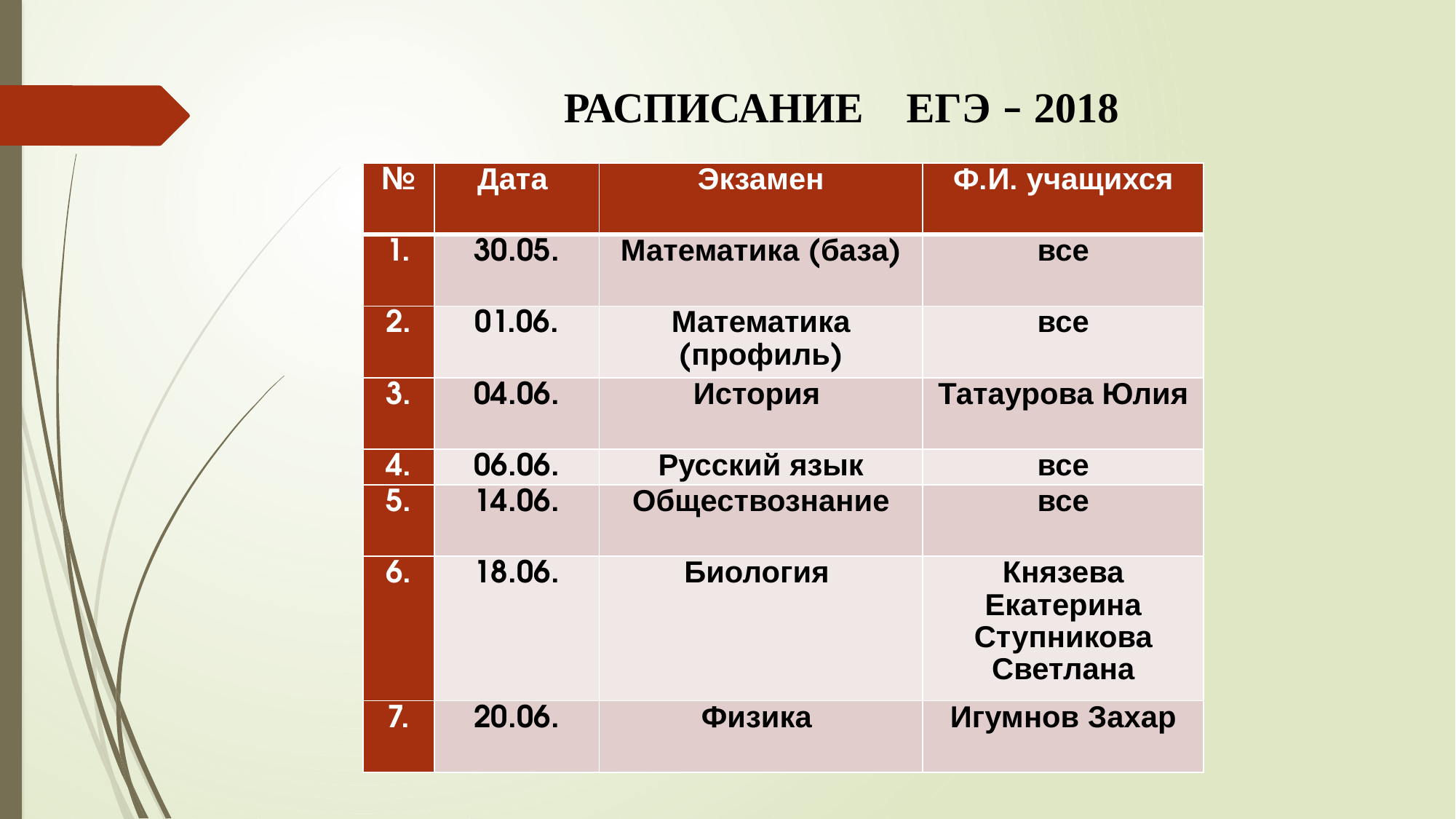

# РАСПИСАНИЕ    ЕГЭ – 2018
| № | Дата | Экзамен | Ф.И. учащихся |
| --- | --- | --- | --- |
| 1. | 30.05. | Математика (база) | все |
| 2. | 01.06. | Математика (профиль) | все |
| 3. | 04.06. | История | Татаурова Юлия |
| 4. | 06.06. | Русский язык | все |
| 5. | 14.06. | Обществознание | все |
| 6. | 18.06. | Биология | Князева Екатерина Ступникова Светлана |
| 7. | 20.06. | Физика | Игумнов Захар |